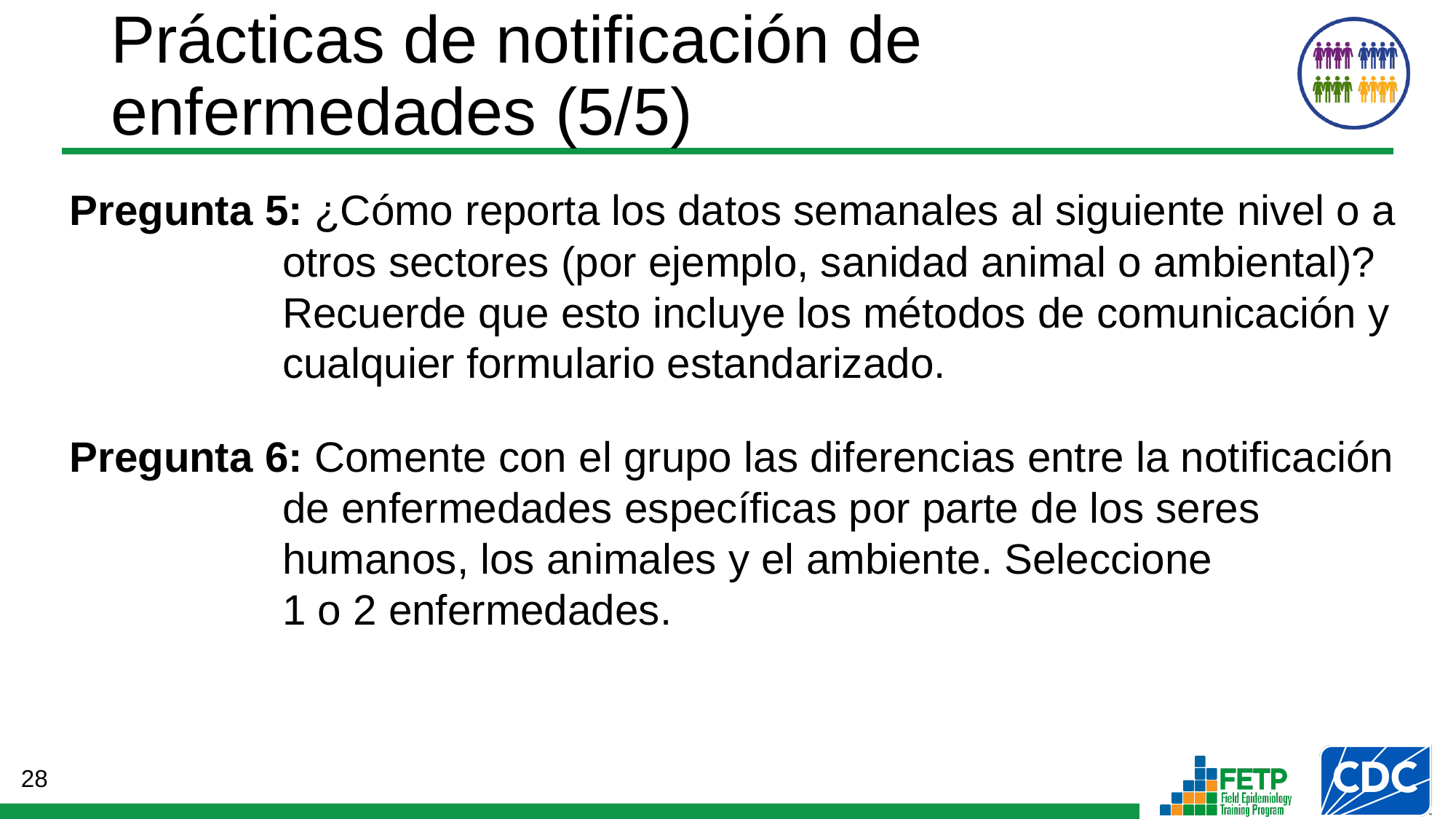

Prácticas de notificación de enfermedades (5/5)
Pregunta 5: ¿Cómo reporta los datos semanales al siguiente nivel o a otros sectores (por ejemplo, sanidad animal o ambiental)? Recuerde que esto incluye los métodos de comunicación y cualquier formulario estandarizado.
Pregunta 6: Comente con el grupo las diferencias entre la notificación de enfermedades específicas por parte de los seres humanos, los animales y el ambiente. Seleccione
1 o 2 enfermedades.